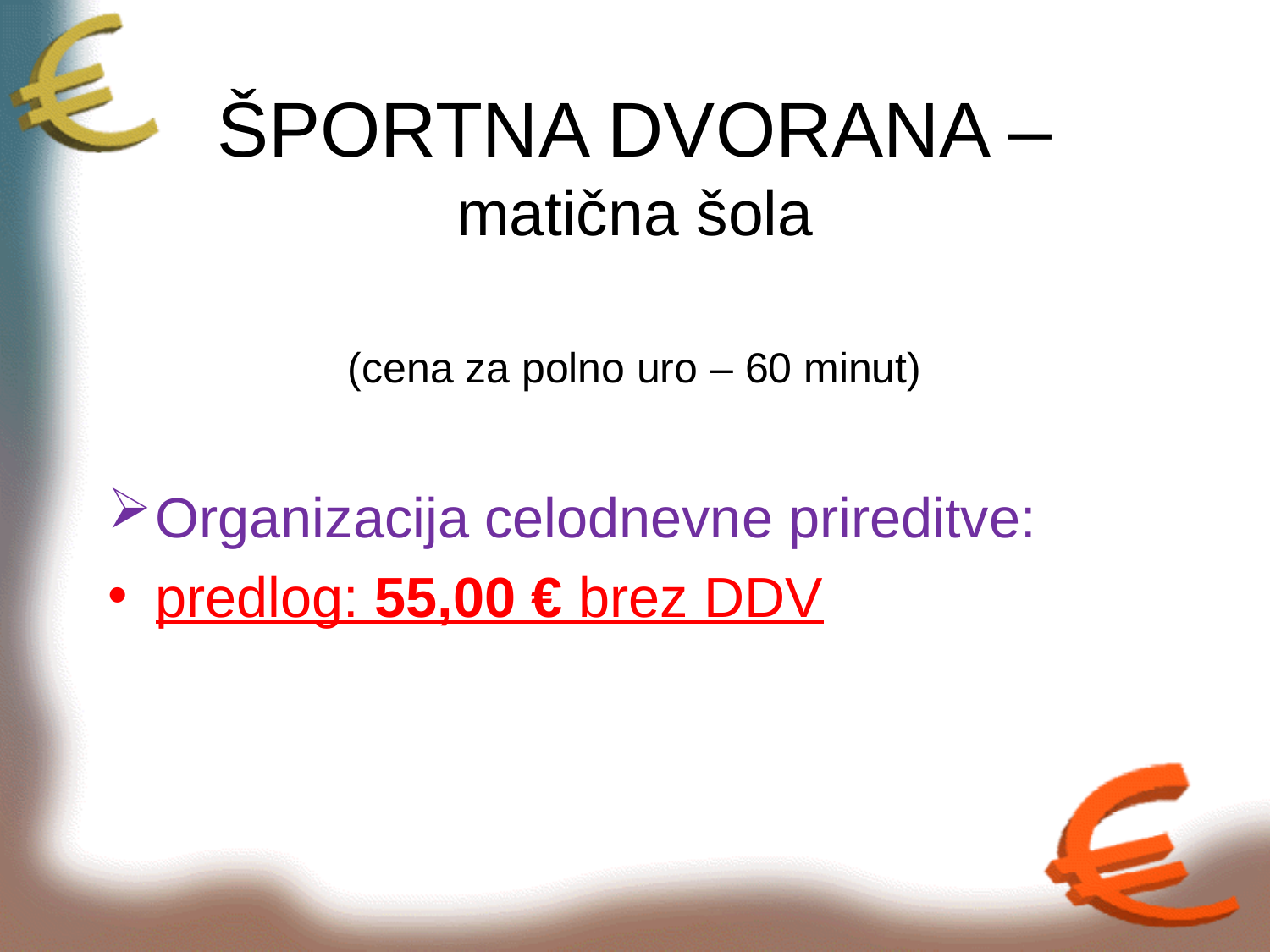

# ŠPORTNA DVORANA – matična šola

(cena za polno uro – 60 minut)

Organizacija celodnevne prireditve:
predlog: 55,00 € brez DDV